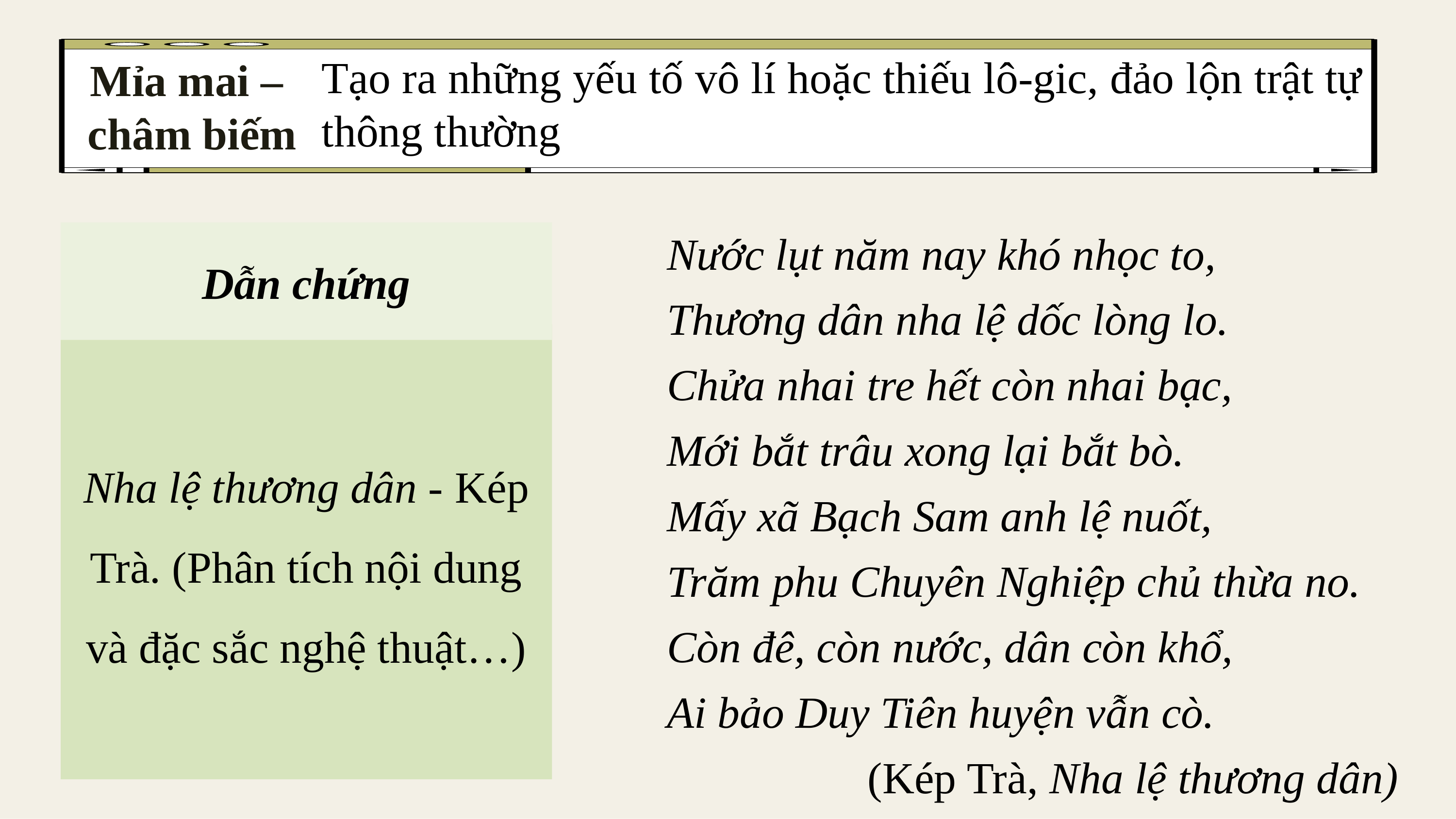

Tạo ra những yếu tố vô lí hoặc thiếu lô-gic, đảo lộn trật tự thông thường
Mỉa mai –
 châm biếm
Nước lụt năm nay khó nhọc to,
Thương dân nha lệ dốc lòng lo.
Chửa nhai tre hết còn nhai bạc,
Mới bắt trâu xong lại bắt bò.
Mấy xã Bạch Sam anh lệ nuốt,
Trăm phu Chuyên Nghiệp chủ thừa no.
Còn đê, còn nước, dân còn khổ,
Ai bảo Duy Tiên huyện vẫn cò.
(Kép Trà, Nha lệ thương dân)
Dẫn chứng
Nha lệ thương dân - Kép Trà. (Phân tích nội dung và đặc sắc nghệ thuật…)